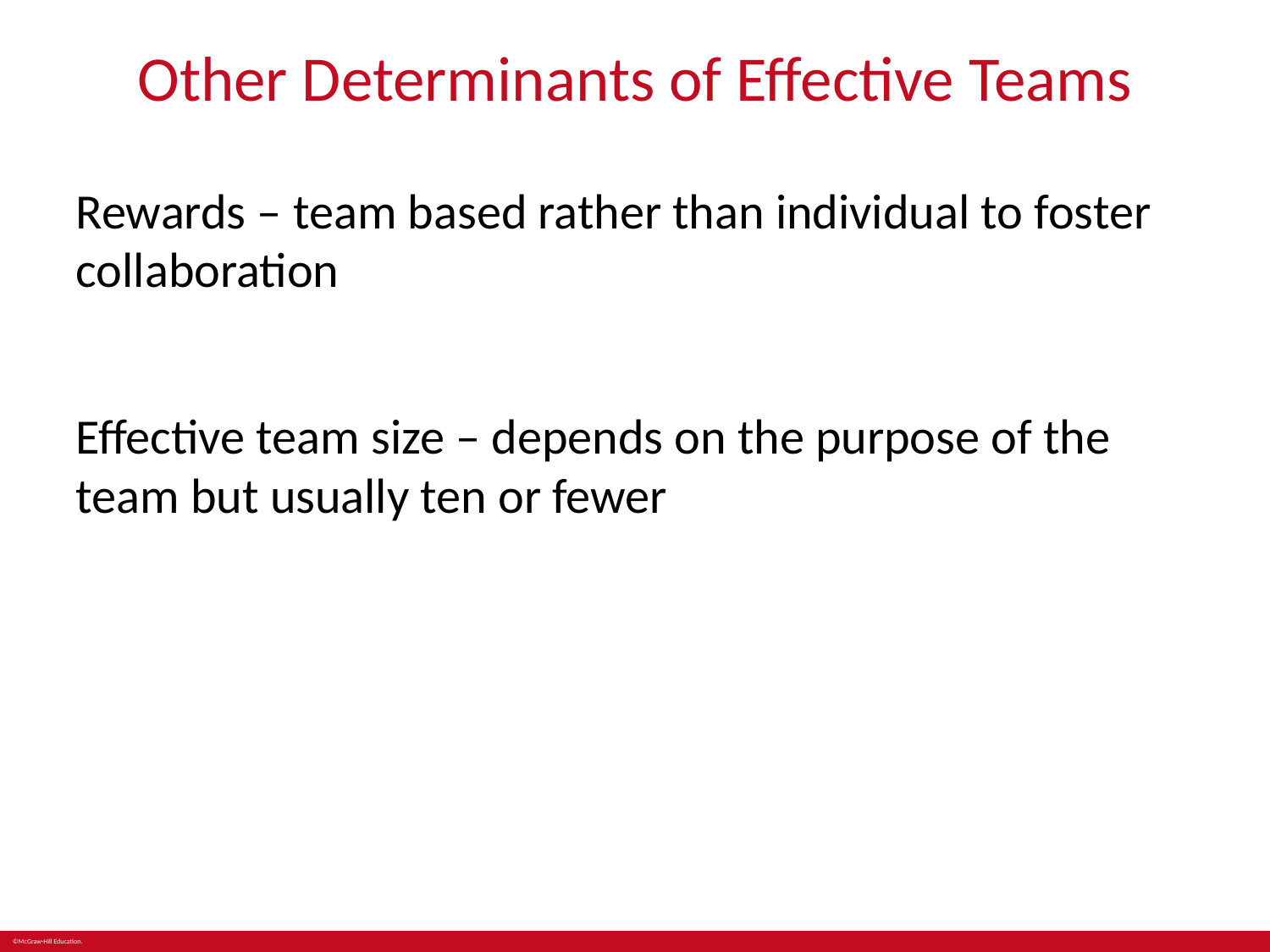

# Other Determinants of Effective Teams
Rewards – team based rather than individual to foster collaboration

Effective team size – depends on the purpose of the team but usually ten or fewer